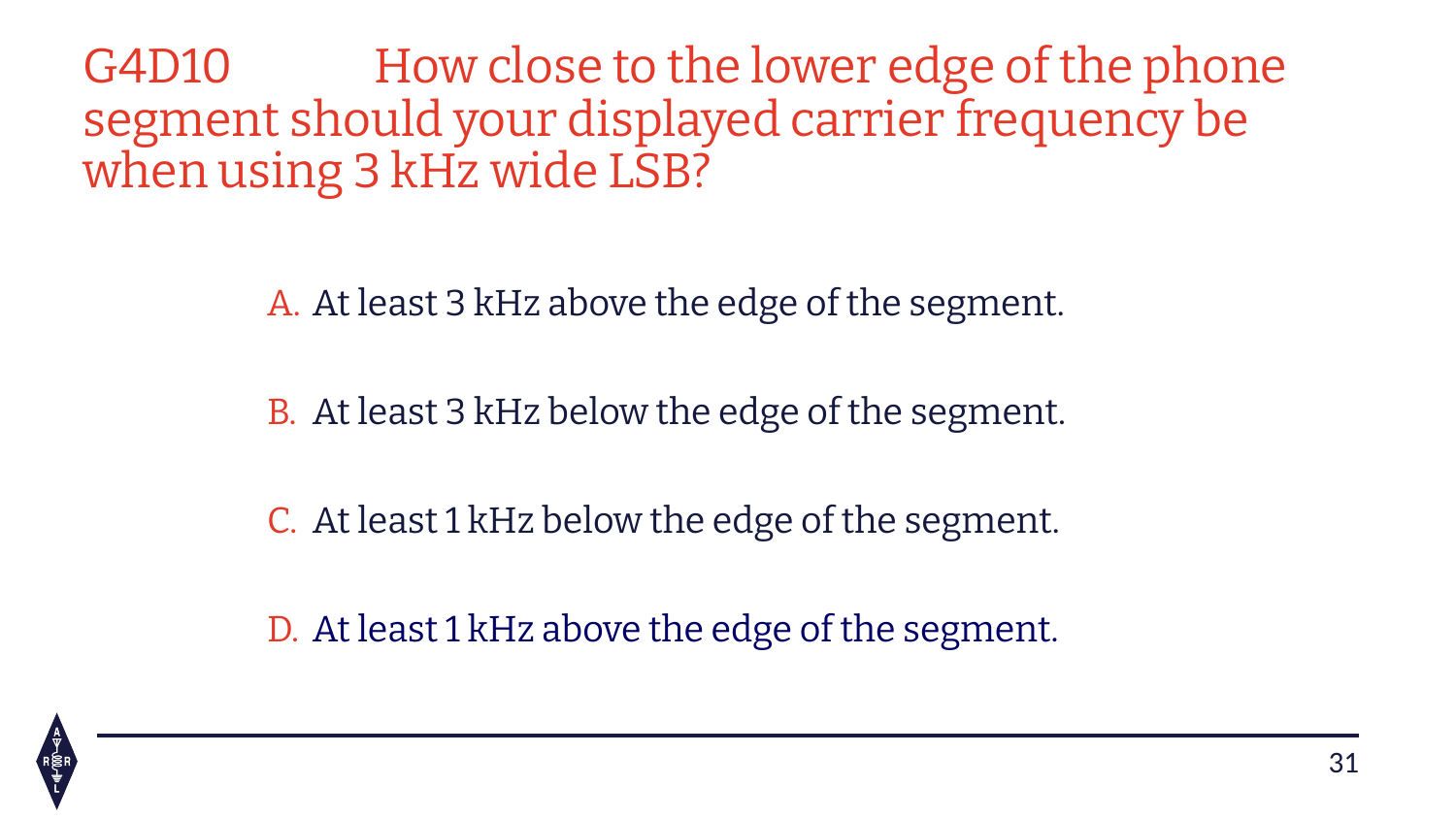

G4D10	How close to the lower edge of the phone segment should your displayed carrier frequency be when using 3 kHz wide LSB?
At least 3 kHz above the edge of the segment.

At least 3 kHz below the edge of the segment.

At least 1 kHz below the edge of the segment.

At least 1 kHz above the edge of the segment.
31